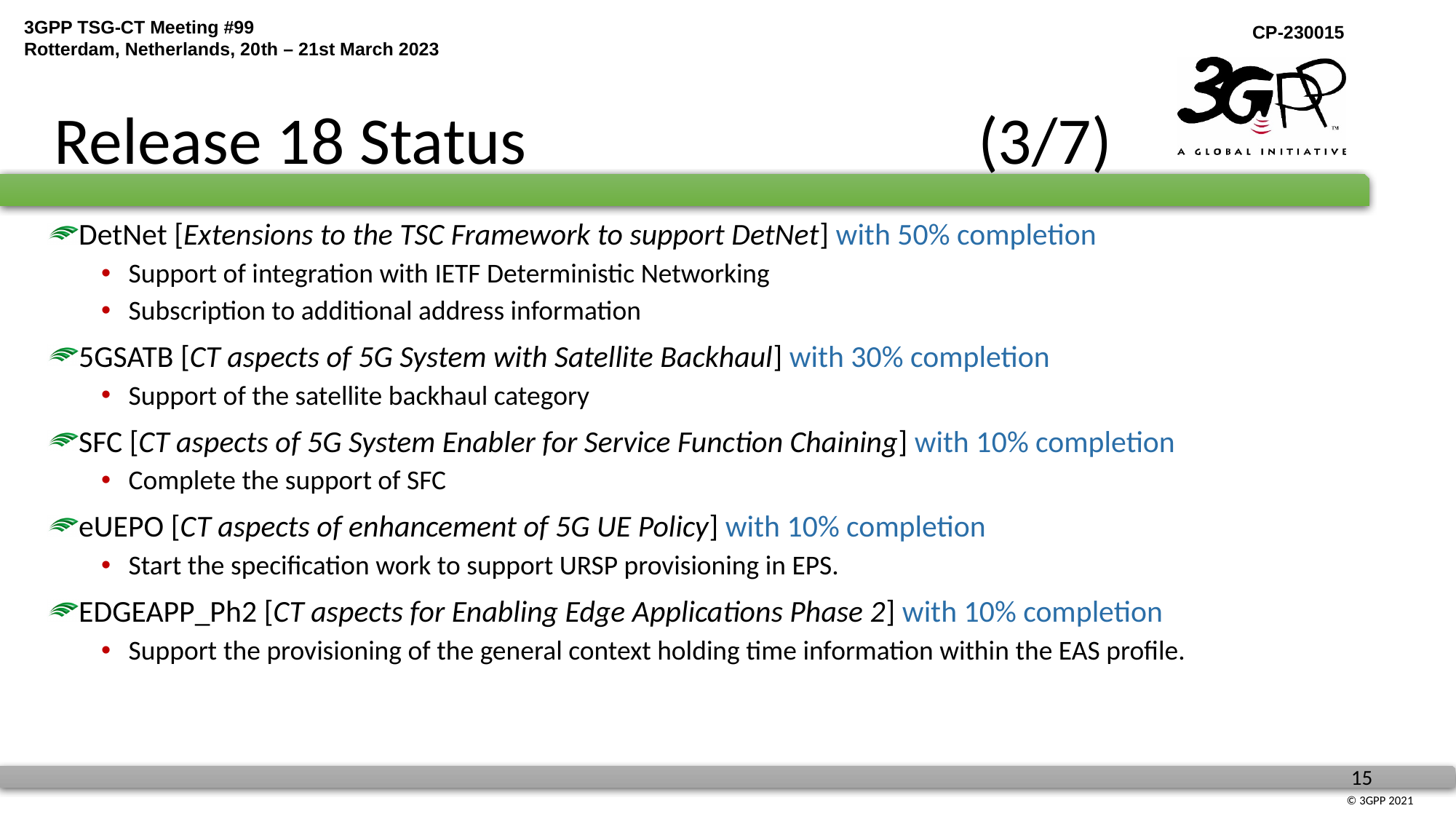

# Release 18 Status                              (3/7)
DetNet [Extensions to the TSC Framework to support DetNet] with 50% completion
Support of integration with IETF Deterministic Networking
Subscription to additional address information
5GSATB [CT aspects of 5G System with Satellite Backhaul] with 30% completion
Support of the satellite backhaul category
SFC [CT aspects of 5G System Enabler for Service Function Chaining] with 10% completion
Complete the support of SFC
eUEPO [CT aspects of enhancement of 5G UE Policy] with 10% completion
Start the specification work to support URSP provisioning in EPS.
EDGEAPP_Ph2 [CT aspects for Enabling Edge Applications Phase 2] with 10% completion
Support the provisioning of the general context holding time information within the EAS profile.